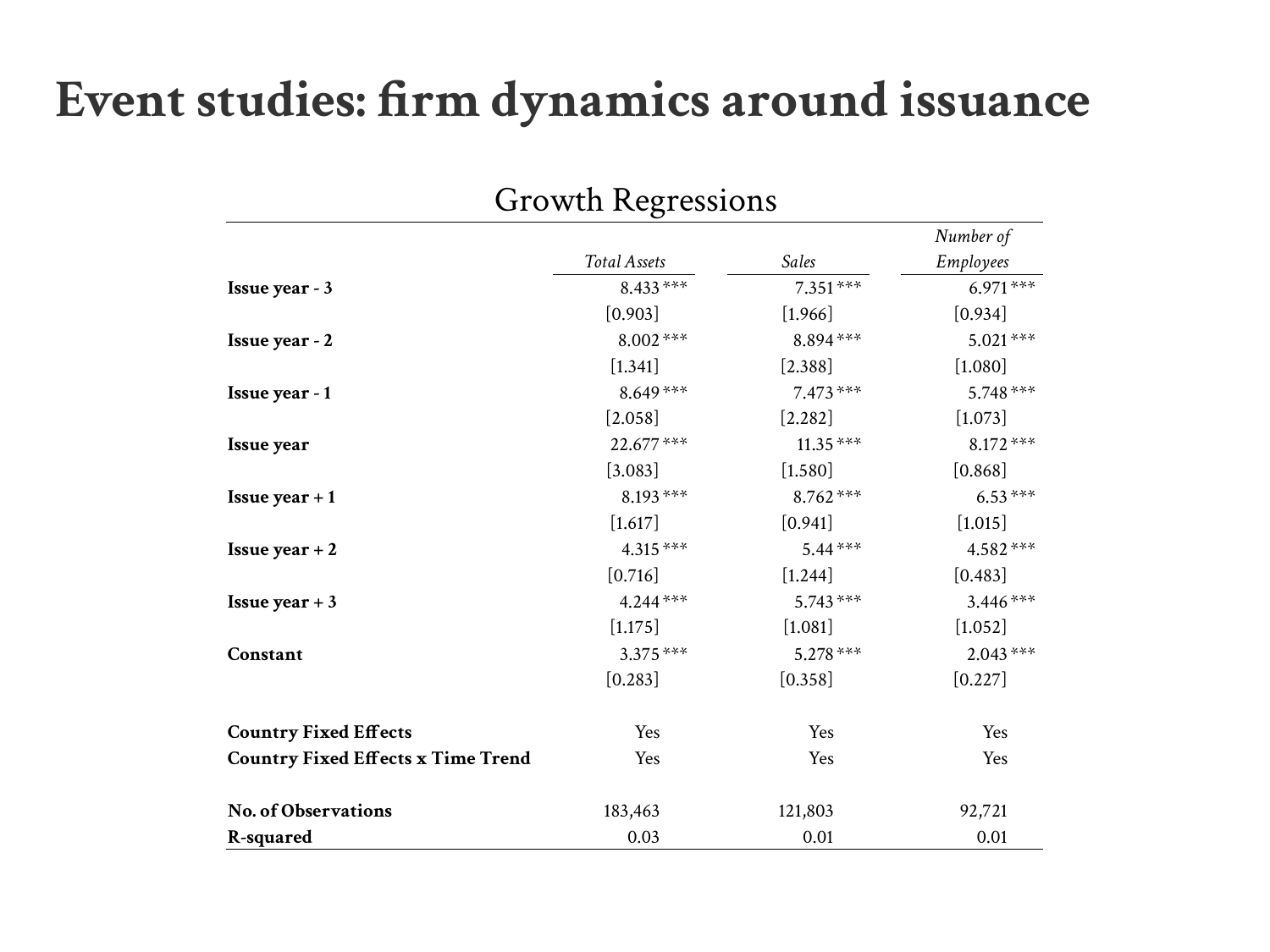

Event studies: firm dynamics around issuance
Growth Regressions
Total Assets as a Proxy for Size
|  |  |  | Total Assets |  |  |  | Sales |  |  |  | Number of Employees |  |
| --- | --- | --- | --- | --- | --- | --- | --- | --- | --- | --- | --- | --- |
| Issue year - 3 |  |  | 8.433 | \*\*\* |  |  | 7.351 | \*\*\* |  |  | 6.971 | \*\*\* |
|  |  |  | [0.903] |  |  |  | [1.966] |  |  |  | [0.934] |  |
| Issue year - 2 |  |  | 8.002 | \*\*\* |  |  | 8.894 | \*\*\* |  |  | 5.021 | \*\*\* |
|  |  |  | [1.341] |  |  |  | [2.388] |  |  |  | [1.080] |  |
| Issue year - 1 |  |  | 8.649 | \*\*\* |  |  | 7.473 | \*\*\* |  |  | 5.748 | \*\*\* |
|  |  |  | [2.058] |  |  |  | [2.282] |  |  |  | [1.073] |  |
| Issue year |  |  | 22.677 | \*\*\* |  |  | 11.35 | \*\*\* |  |  | 8.172 | \*\*\* |
|  |  |  | [3.083] |  |  |  | [1.580] |  |  |  | [0.868] |  |
| Issue year + 1 |  |  | 8.193 | \*\*\* |  |  | 8.762 | \*\*\* |  |  | 6.53 | \*\*\* |
|  |  |  | [1.617] |  |  |  | [0.941] |  |  |  | [1.015] |  |
| Issue year + 2 |  |  | 4.315 | \*\*\* |  |  | 5.44 | \*\*\* |  |  | 4.582 | \*\*\* |
|  |  |  | [0.716] |  |  |  | [1.244] |  |  |  | [0.483] |  |
| Issue year + 3 |  |  | 4.244 | \*\*\* |  |  | 5.743 | \*\*\* |  |  | 3.446 | \*\*\* |
|  |  |  | [1.175] |  |  |  | [1.081] |  |  |  | [1.052] |  |
| Constant |  |  | 3.375 | \*\*\* |  |  | 5.278 | \*\*\* |  |  | 2.043 | \*\*\* |
|  |  |  | [0.283] |  |  |  | [0.358] |  |  |  | [0.227] |  |
|  |  |  |  |  |  |  |  |  |  |  |  |  |
| Country Fixed Effects |  |  | Yes |  |  |  | Yes |  |  |  | Yes |  |
| Country Fixed Effects x Time Trend |  |  | Yes |  |  |  | Yes |  |  |  | Yes |  |
|  |  |  |  |  |  |  |  |  |  |  |  |  |
| No. of Observations |  |  | 183,463 |  |  |  | 121,803 |  |  |  | 92,721 |  |
| R-squared |  |  | 0.03 |  |  |  | 0.01 |  |  |  | 0.01 |  |